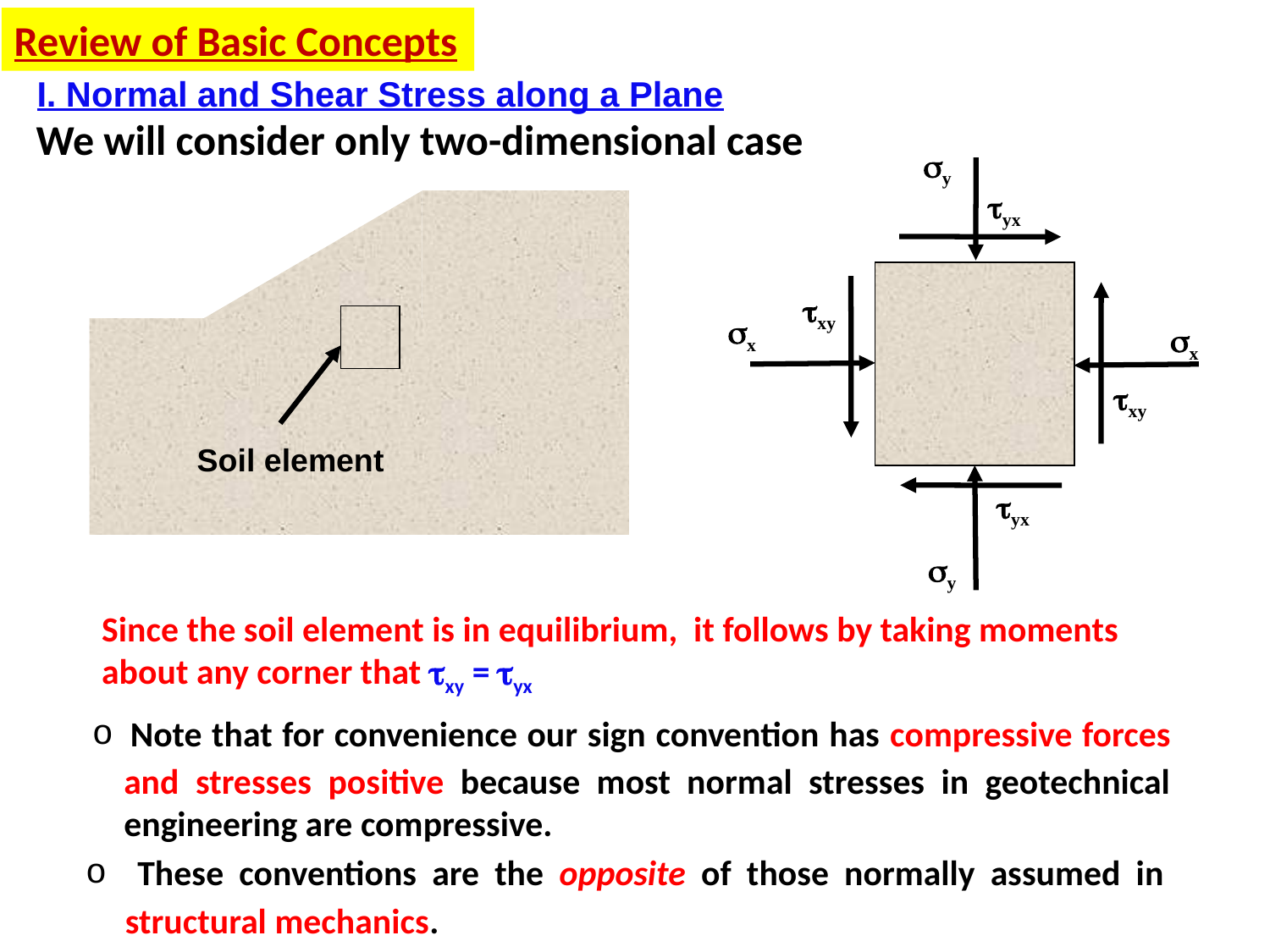

Review of Basic Concepts
I. Normal and Shear Stress along a Plane
We will consider only two-dimensional case
σy
τyx

τxy
σx

σx

τxy
Soil element
τyx
σy
Since the soil element is in equilibrium,  it follows by taking moments about any corner that τxy = τyx
 Note that for convenience our sign convention has compressive forces and stresses positive because most normal stresses in geotechnical engineering are compressive.
 These conventions are the opposite of those normally assumed in structural mechanics.